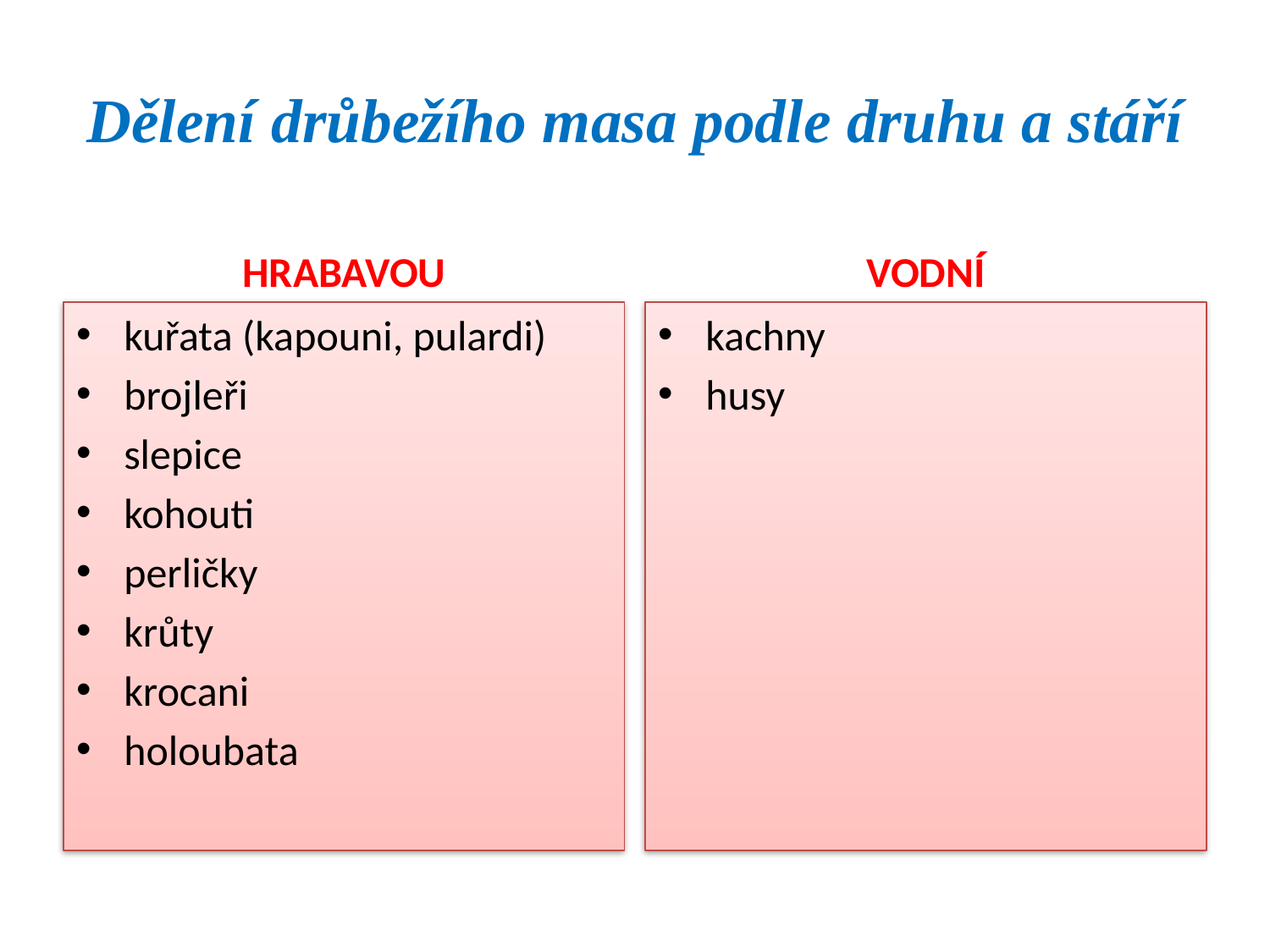

# Dělení drůbežího masa podle druhu a stáří
HRABAVOU
VODNÍ
kuřata (kapouni, pulardi)
brojleři
slepice
kohouti
perličky
krůty
krocani
holoubata
kachny
husy